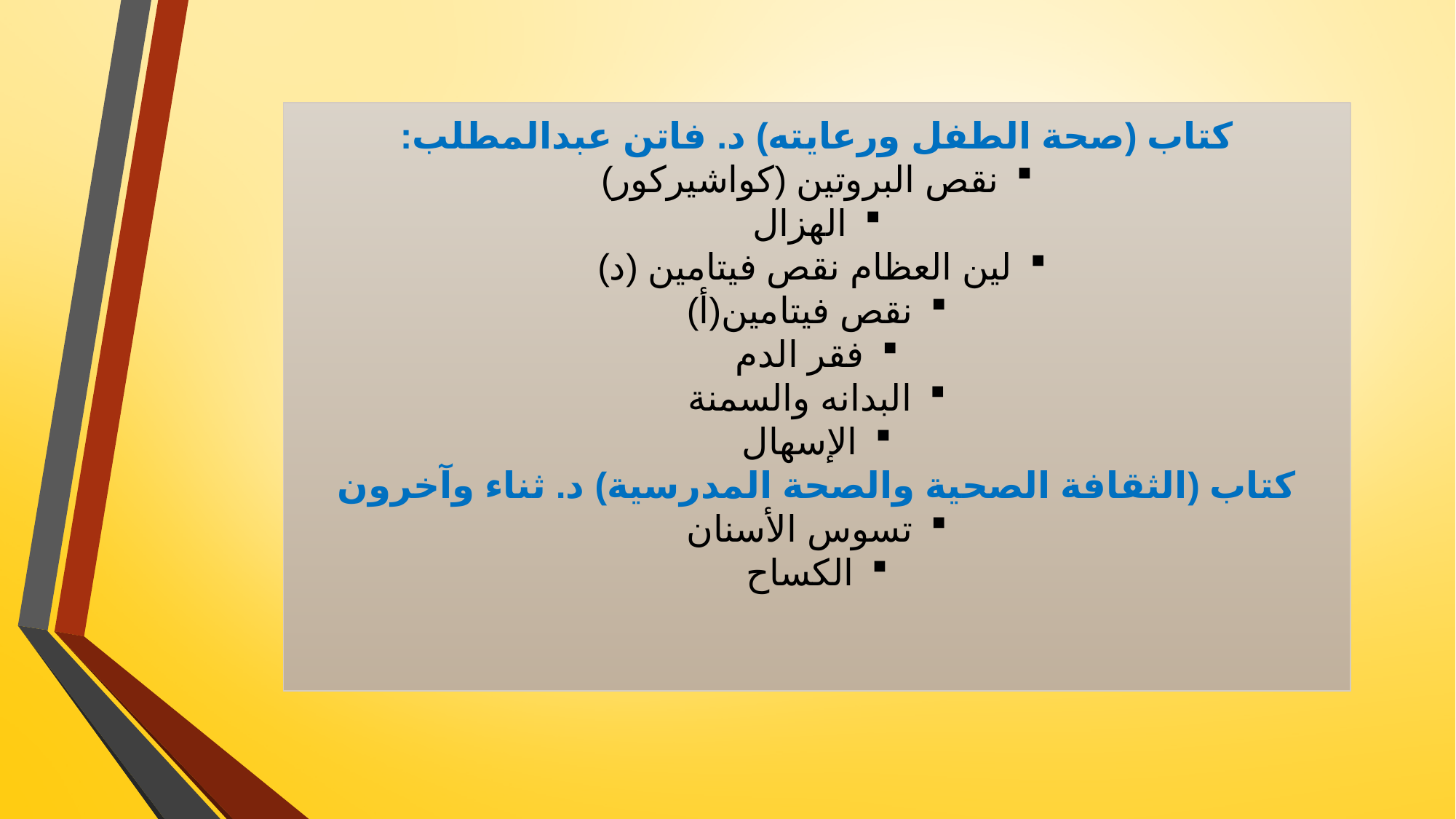

كتاب (صحة الطفل ورعايته) د. فاتن عبدالمطلب:
نقص البروتين (كواشيركور)
الهزال
لين العظام نقص فيتامين (د)
نقص فيتامين(أ)
فقر الدم
البدانه والسمنة
الإسهال
كتاب (الثقافة الصحية والصحة المدرسية) د. ثناء وآخرون
تسوس الأسنان
الكساح